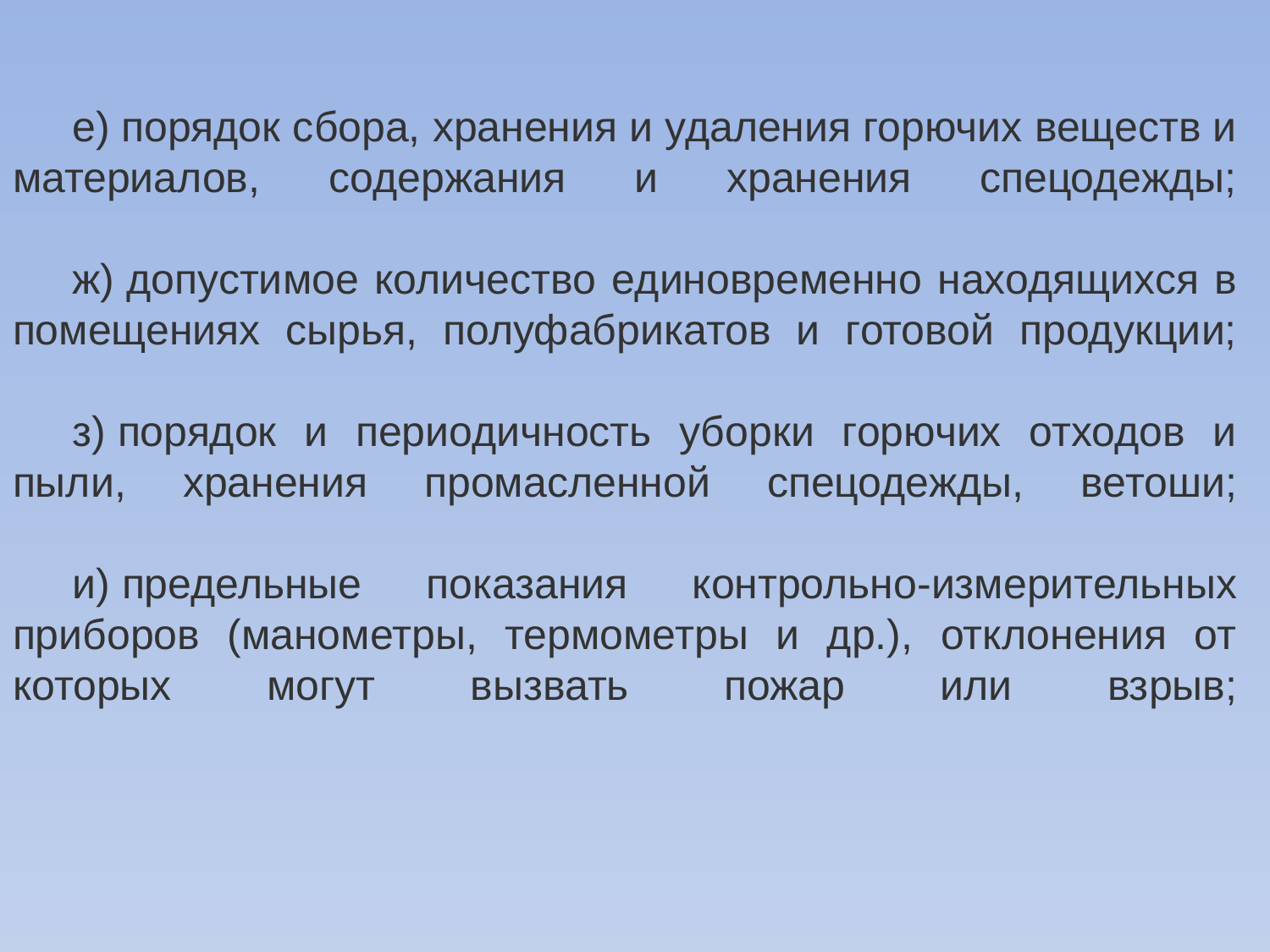

# е) порядок сбора, хранения и удаления горючих веществ и материалов, содержания и хранения спецодежды;
ж) допустимое количество единовременно находящихся в помещениях сырья, полуфабрикатов и готовой продукции;
з) порядок и периодичность уборки горючих отходов и пыли, хранения промасленной спецодежды, ветоши;
и) предельные показания контрольно-измерительных приборов (манометры, термометры и др.), отклонения от которых могут вызвать пожар или взрыв;